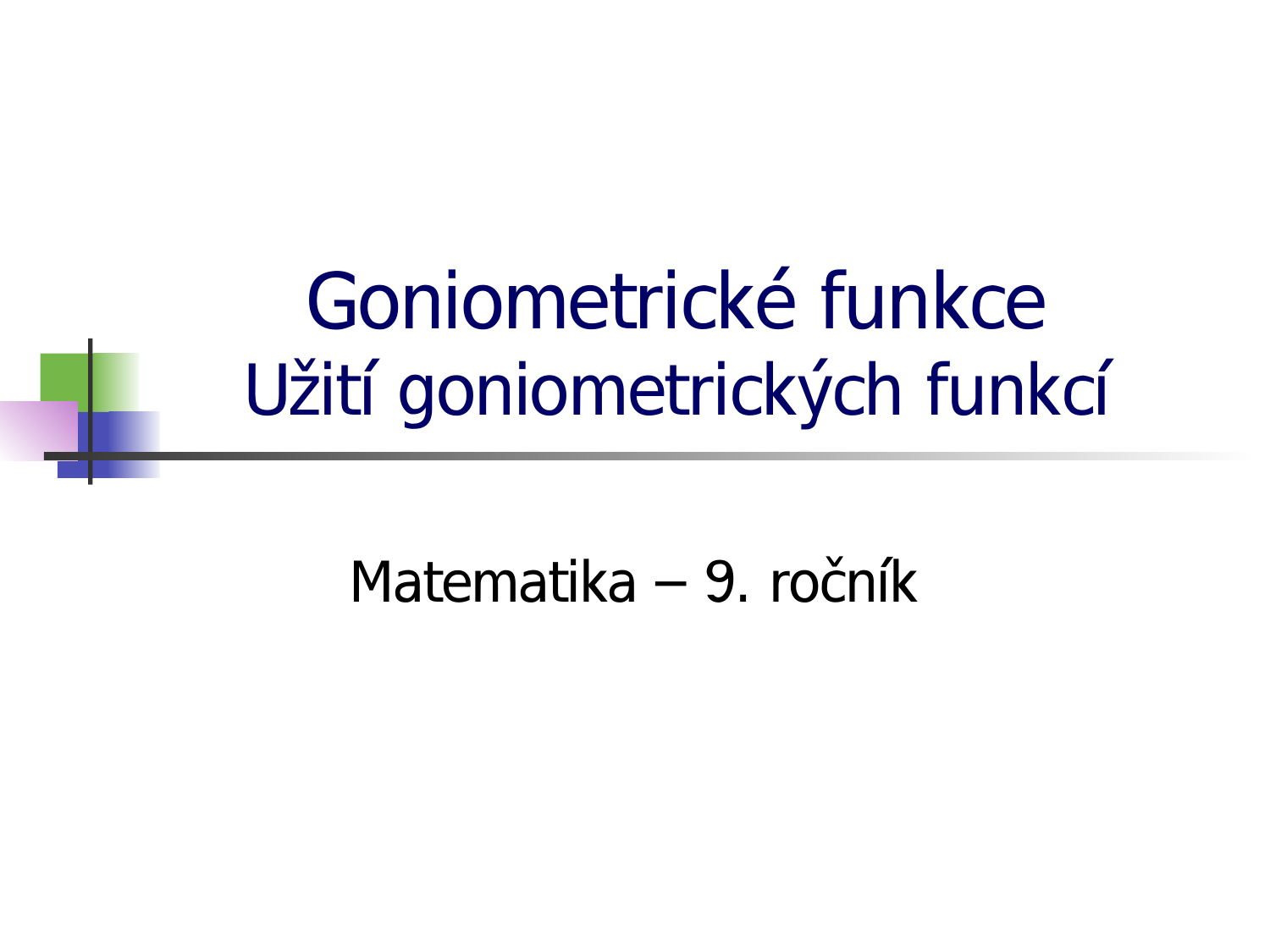

# Goniometrické funkce Užití goniometrických funkcí
Matematika – 9. ročník